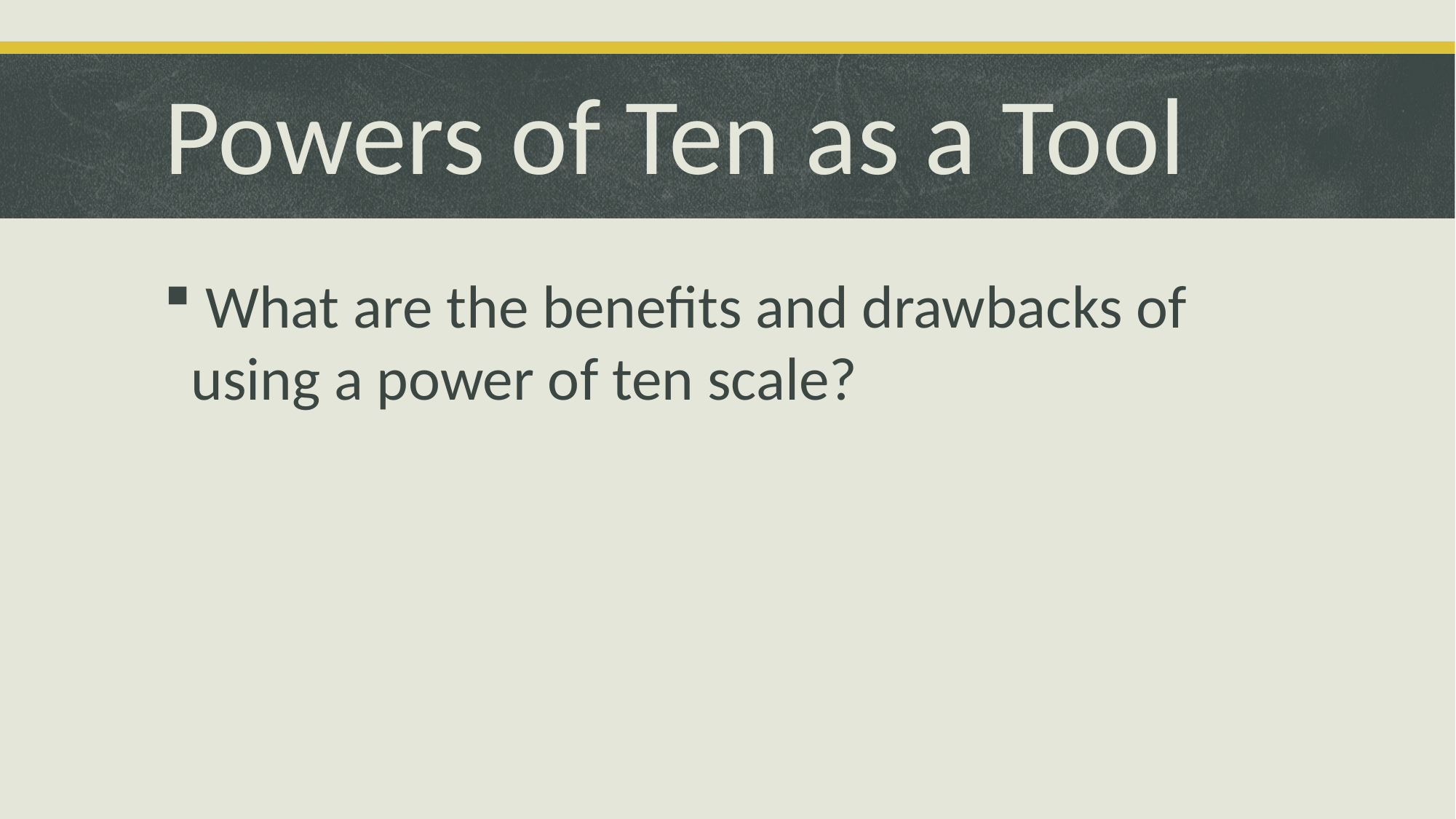

# Powers of Ten as a Tool
 What are the benefits and drawbacks of using a power of ten scale?